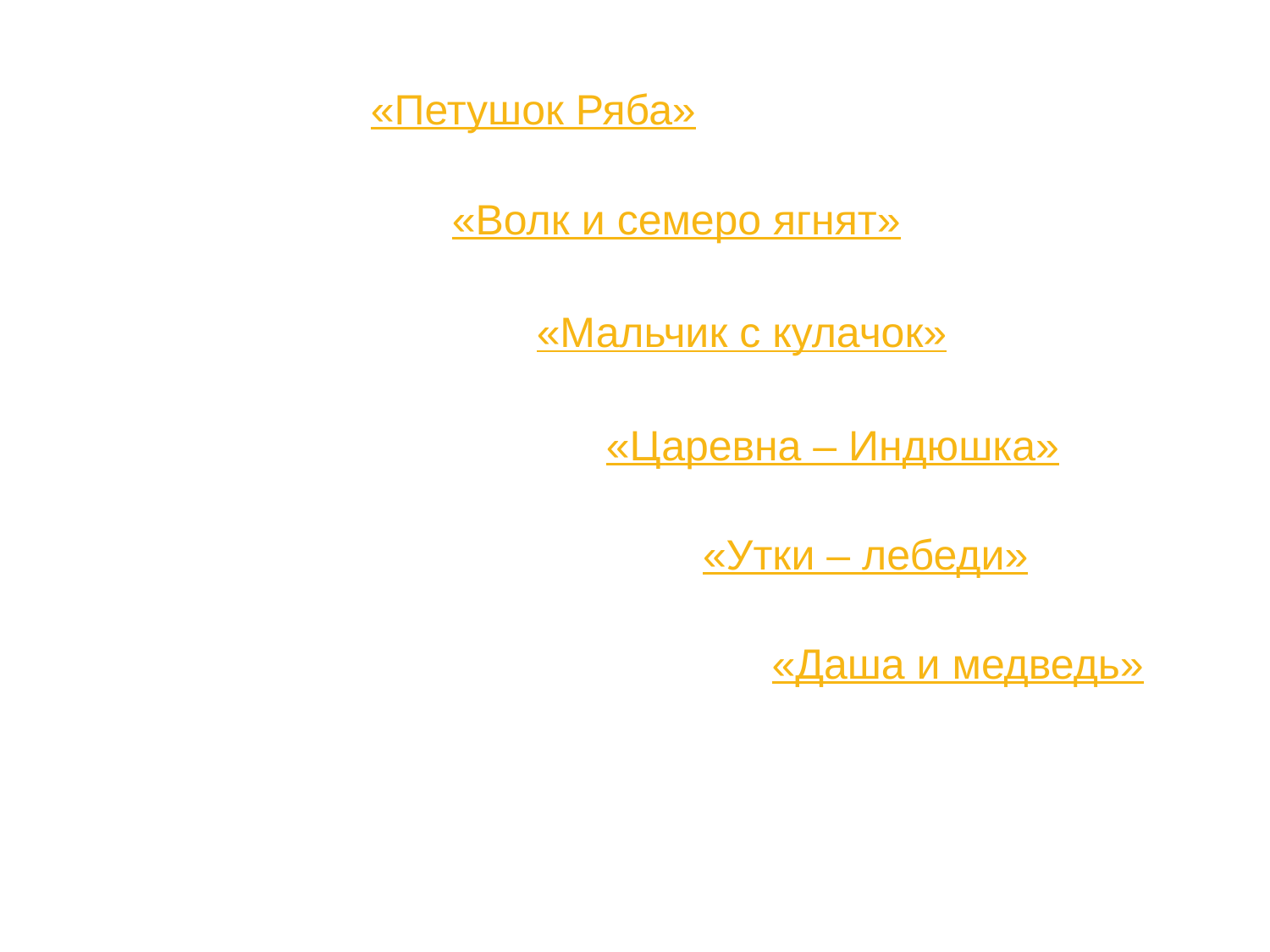

«Петушок Ряба»
«Волк и семеро ягнят»
«Мальчик с кулачок»
«Царевна – Индюшка»
«Утки – лебеди»
«Даша и медведь»